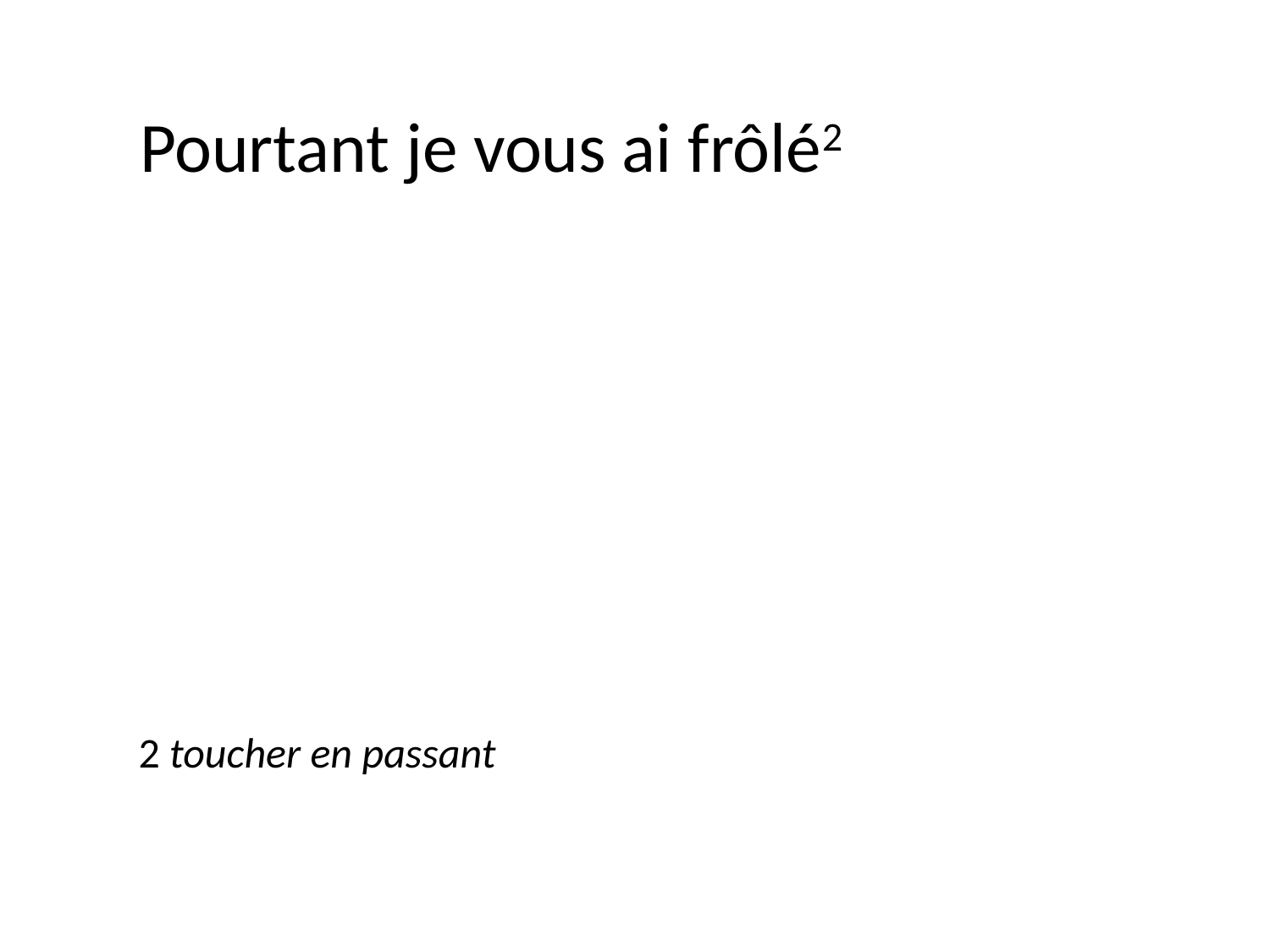

Pourtant je vous ai frôlé2
2 toucher en passant